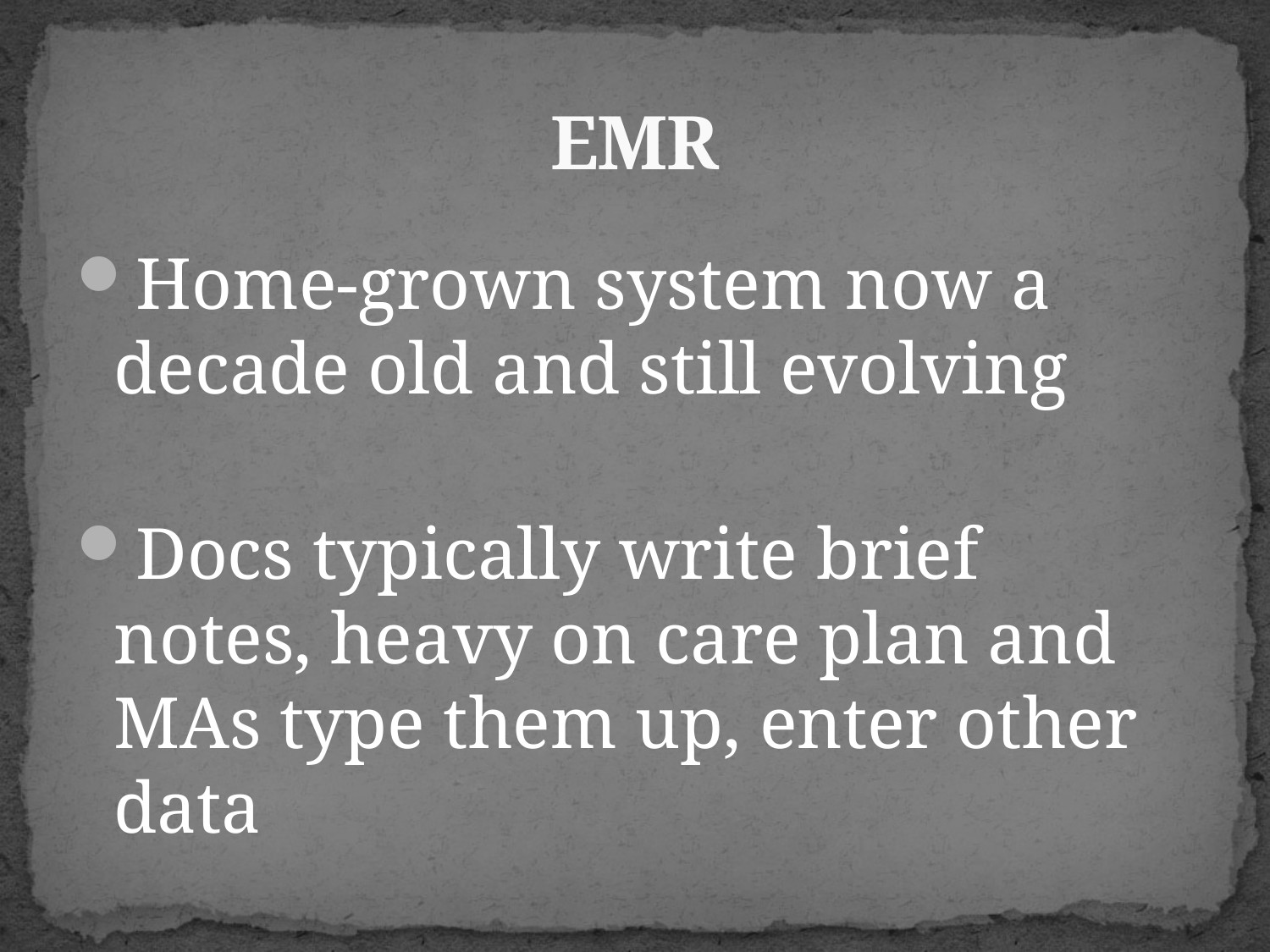

# EMR
Home-grown system now a decade old and still evolving

Docs typically write brief notes, heavy on care plan and MAs type them up, enter other data